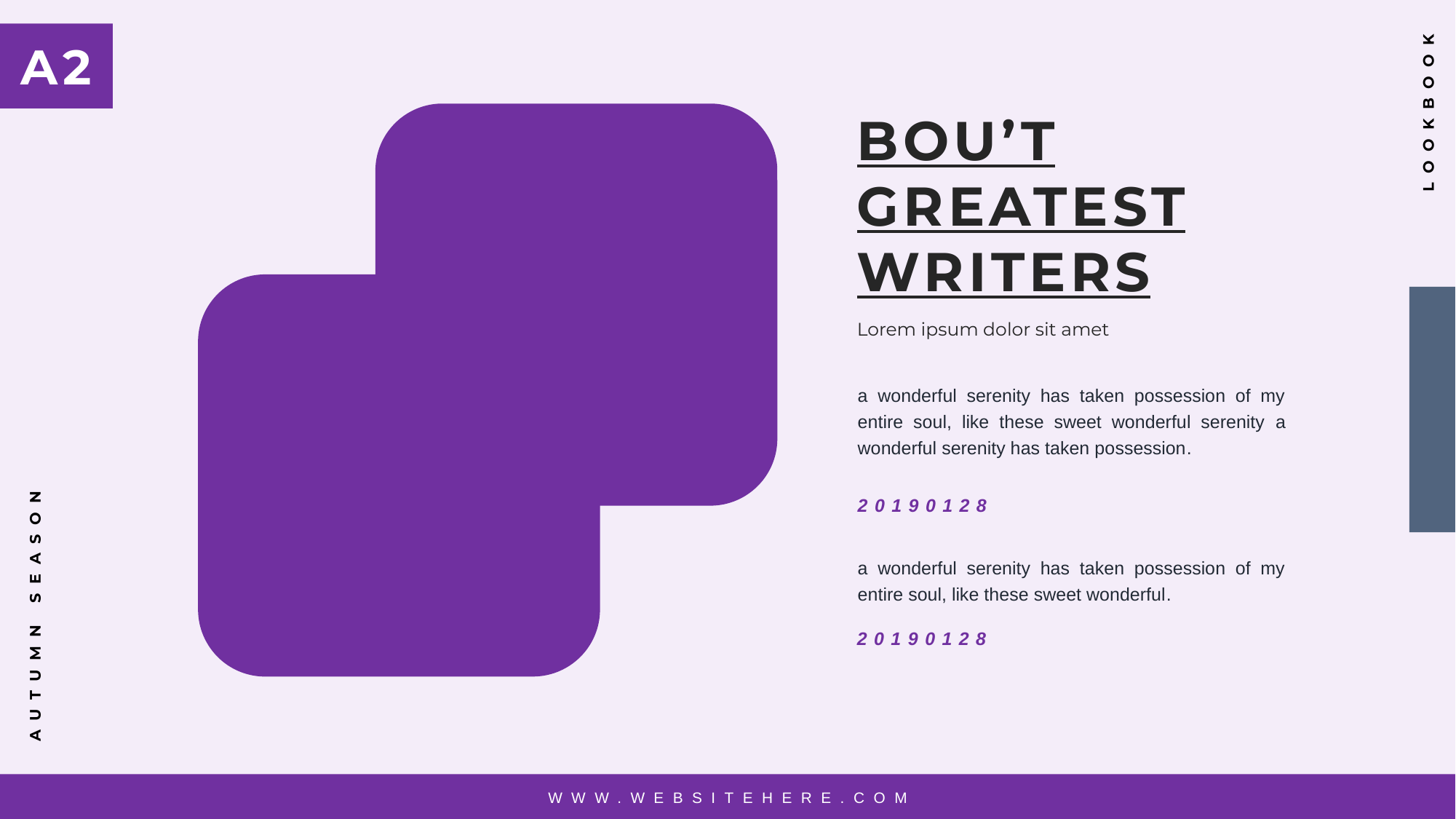

A2

WWW.WEBSITEHERE.COM
BOU’T
GREATEST
WRITERS
Lorem ipsum dolor sit amet

LOOKBOOK

a wonderful serenity has taken possession of my entire soul, like these sweet wonderful serenity a wonderful serenity has taken possession.
20190128
a wonderful serenity has taken possession of my entire soul, like these sweet wonderful.
AUTUMN SEASON
20190128